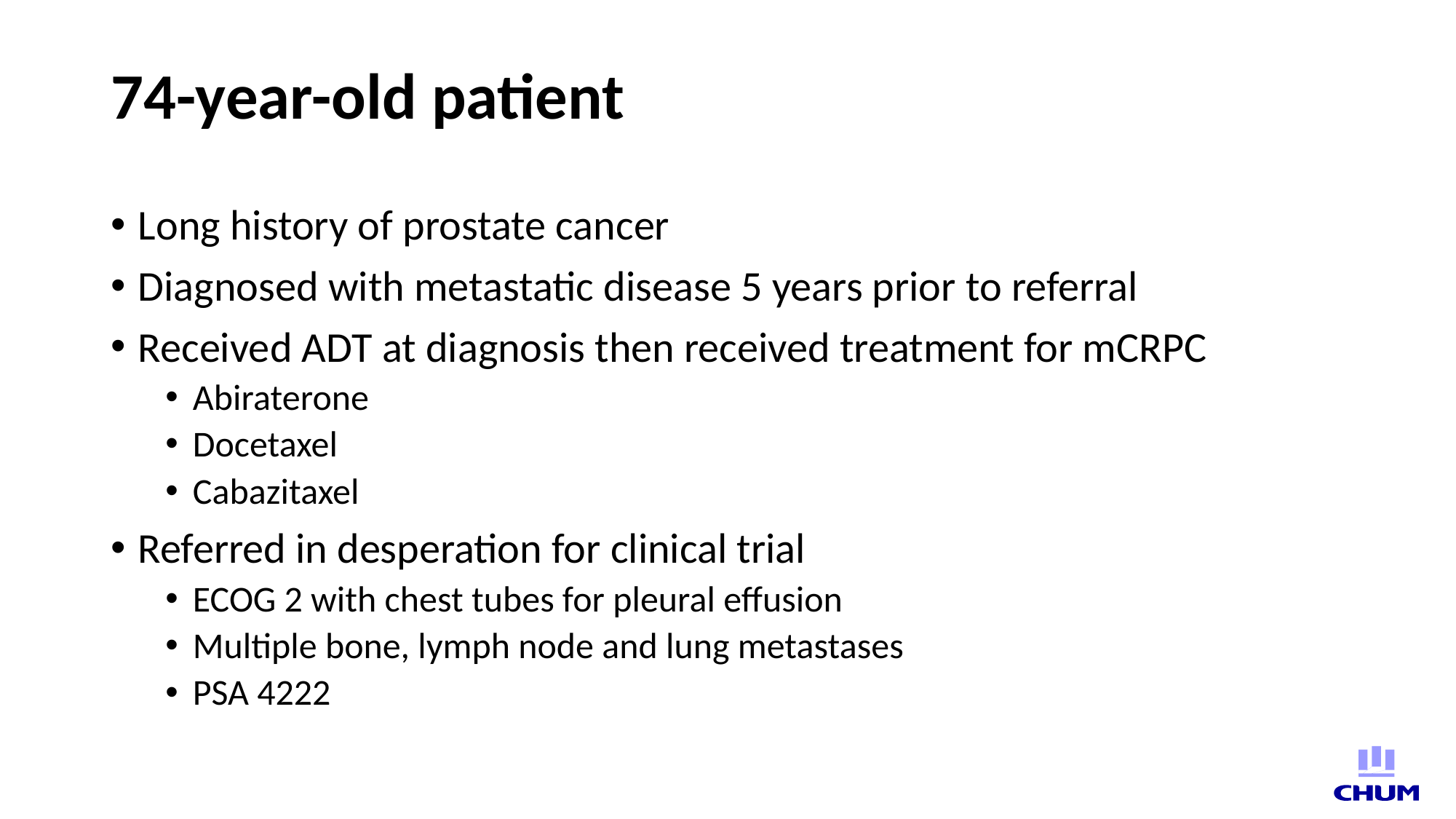

# 74-year-old patient
Long history of prostate cancer
Diagnosed with metastatic disease 5 years prior to referral
Received ADT at diagnosis then received treatment for mCRPC
Abiraterone
Docetaxel
Cabazitaxel
Referred in desperation for clinical trial
ECOG 2 with chest tubes for pleural effusion
Multiple bone, lymph node and lung metastases
PSA 4222